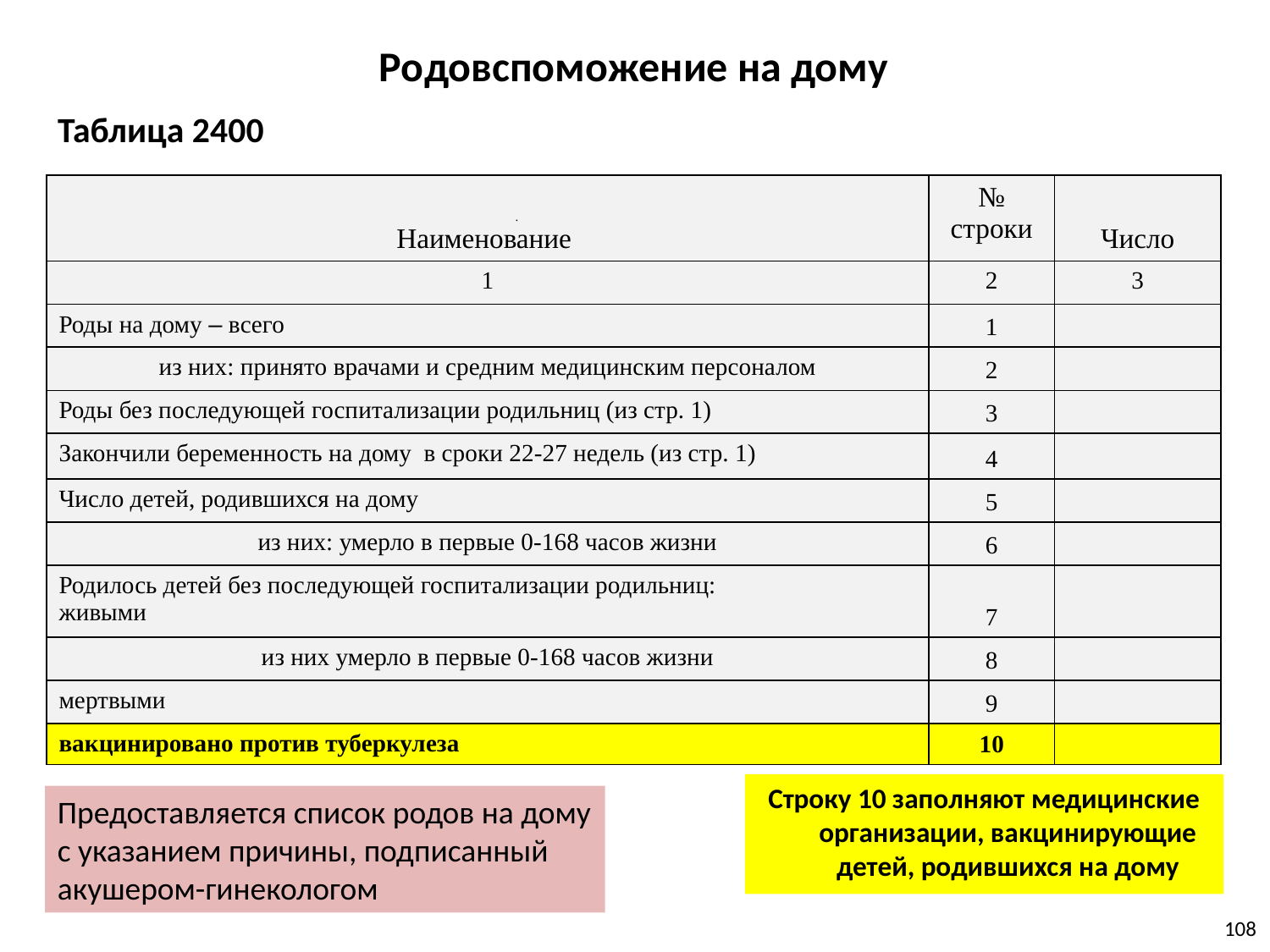

Родовспоможение на дому
Таблица 2400
| Наименование | № строки | Число |
| --- | --- | --- |
| 1 | 2 | 3 |
| Роды на дому – всего | 1 |  |
| из них: принято врачами и средним медицинским персоналом | 2 |  |
| Роды без последующей госпитализации родильниц (из стр. 1) | 3 |  |
| Закончили беременность на дому в сроки 22-27 недель (из стр. 1) | 4 |  |
| Число детей, родившихся на дому | 5 |  |
| из них: умерло в первые 0-168 часов жизни | 6 |  |
| Родилось детей без последующей госпитализации родильниц: живыми | 7 |  |
| из них умерло в первые 0-168 часов жизни | 8 |  |
| мертвыми | 9 |  |
| вакцинировано против туберкулеза | 10 |  |

Строку 10 заполняют медицинские организации, вакцинирующие детей, родившихся на дому
Предоставляется список родов на дому с указанием причины, подписанный акушером-гинекологом
108